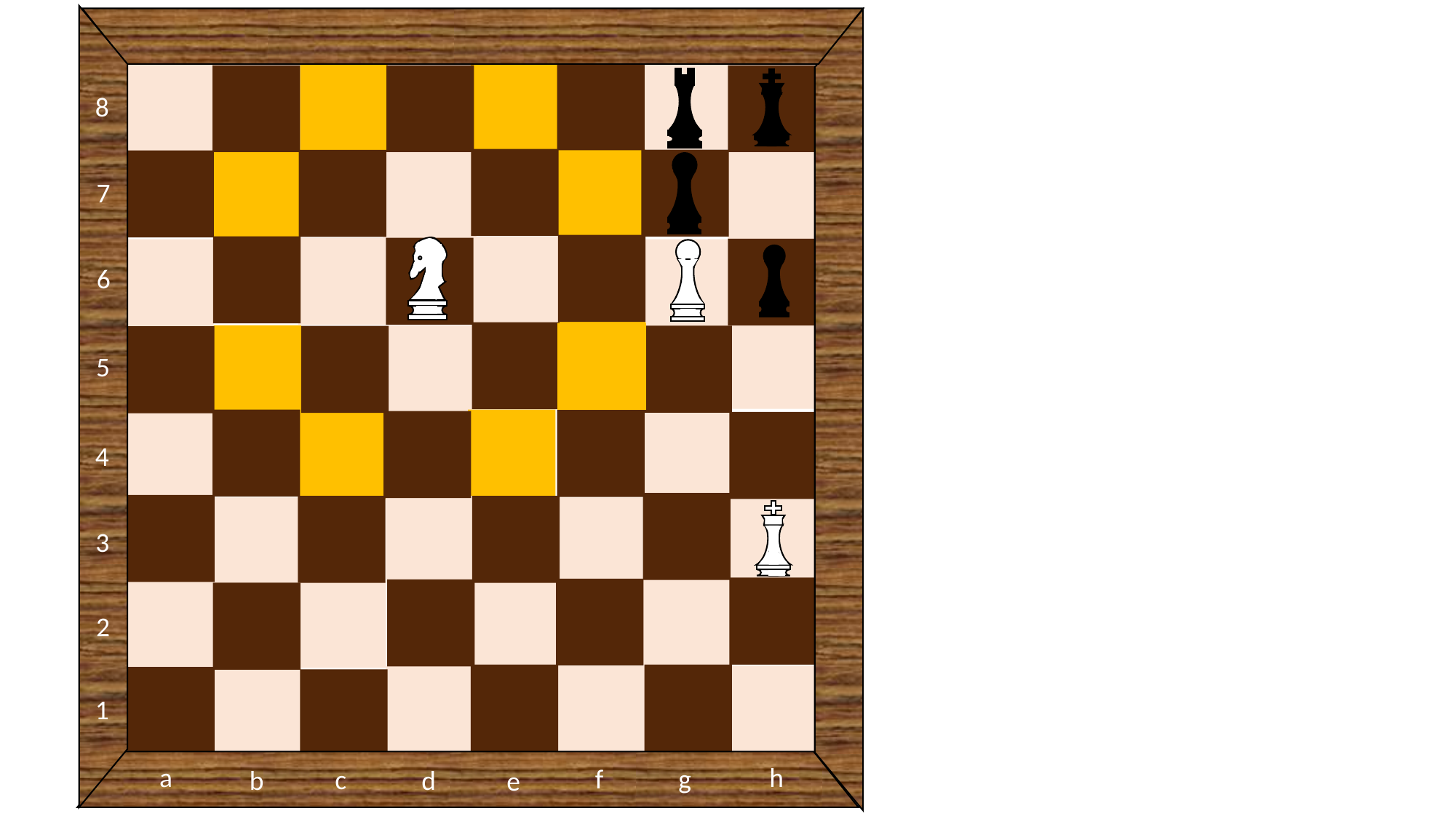

8

7

6

5

4

3
2
1
a
h
f
g
c
d
b
e